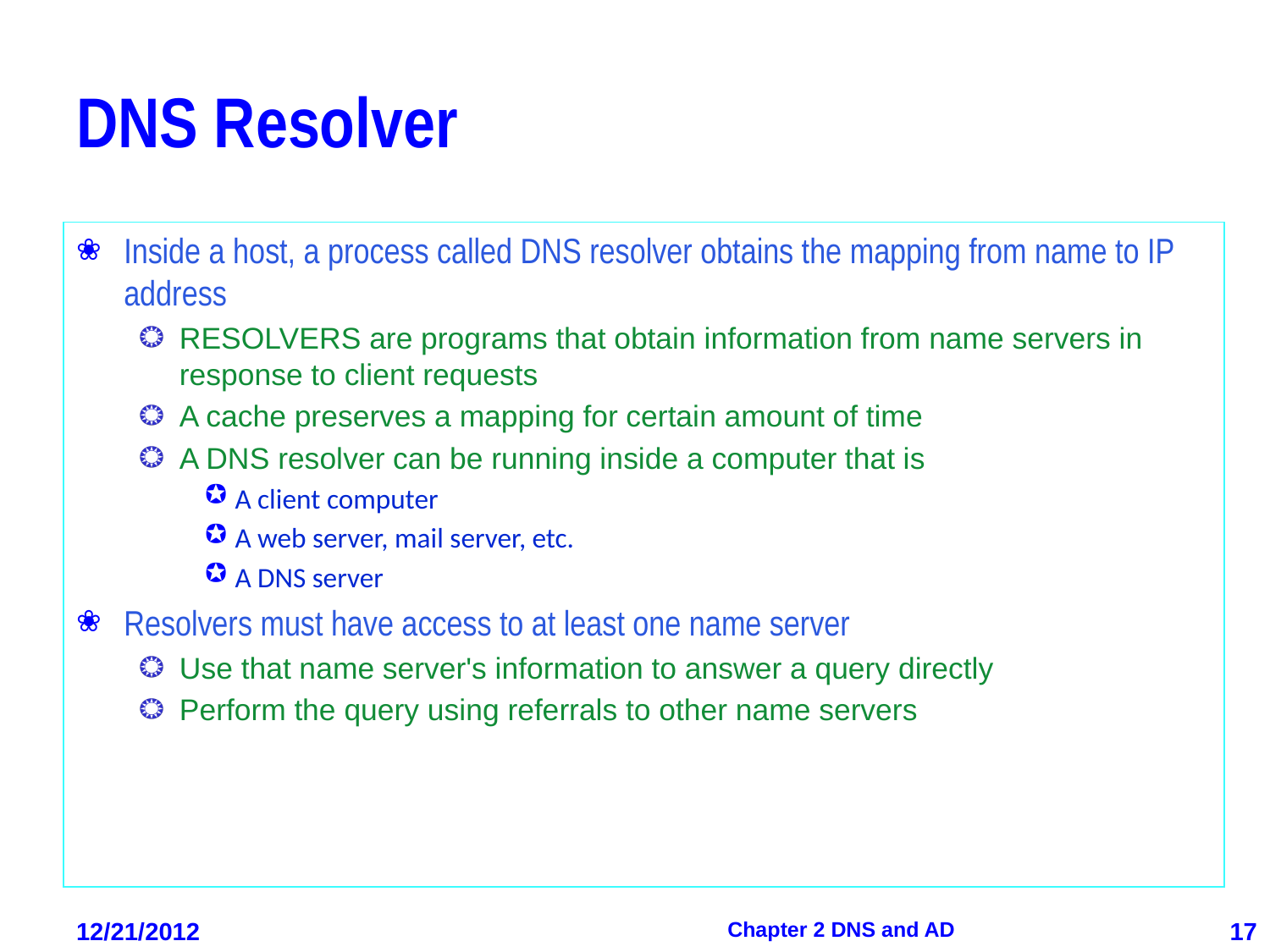

# DNS Resolver
Inside a host, a process called DNS resolver obtains the mapping from name to IP address
RESOLVERS are programs that obtain information from name servers in response to client requests
A cache preserves a mapping for certain amount of time
A DNS resolver can be running inside a computer that is
A client computer
A web server, mail server, etc.
A DNS server
Resolvers must have access to at least one name server
Use that name server's information to answer a query directly
Perform the query using referrals to other name servers
12/21/2012
Chapter 2 DNS and AD
17